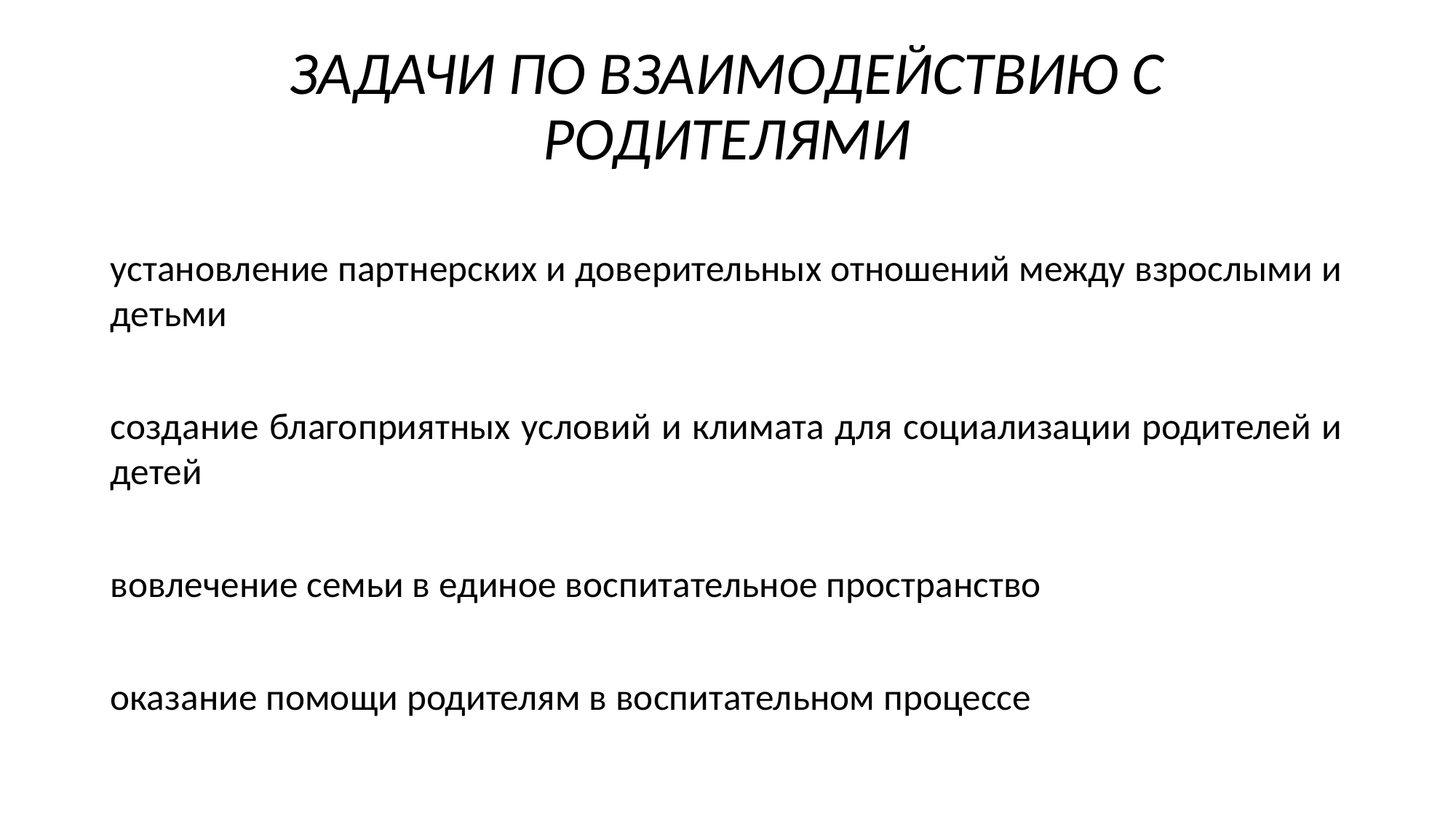

# ЗАДАЧИ ПО ВЗАИМОДЕЙСТВИЮ С РОДИТЕЛЯМИ
установление партнерских и доверительных отношений между взрослыми и детьми

создание благоприятных условий и климата для социализации родителей и детей

вовлечение семьи в единое воспитательное пространство

оказание помощи родителям в воспитательном процессе